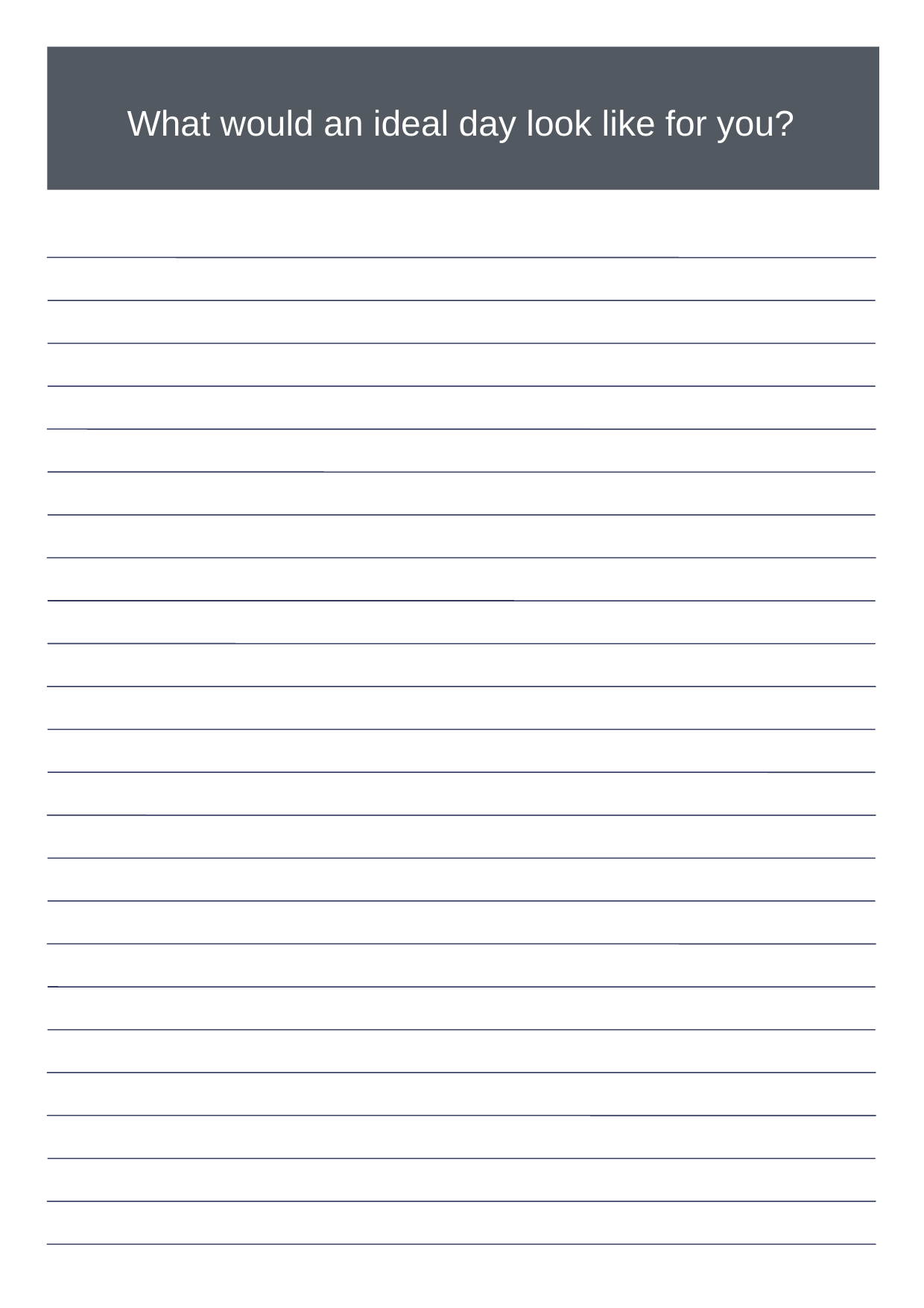

What would an ideal day look like for you?